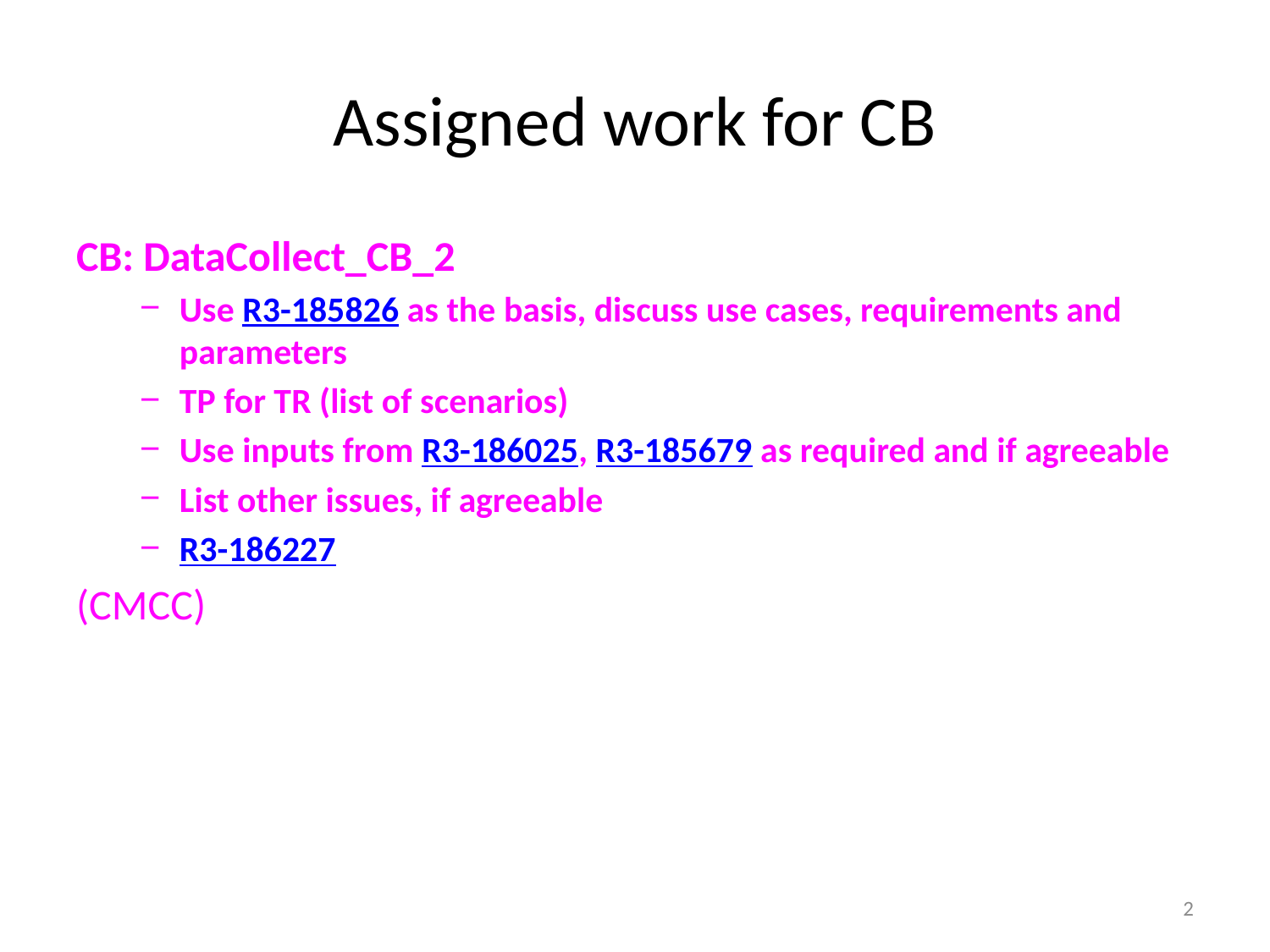

# Assigned work for CB
CB: DataCollect_CB_2
Use R3-185826 as the basis, discuss use cases, requirements and parameters
TP for TR (list of scenarios)
Use inputs from R3-186025, R3-185679 as required and if agreeable
List other issues, if agreeable
R3-186227
(CMCC)

2